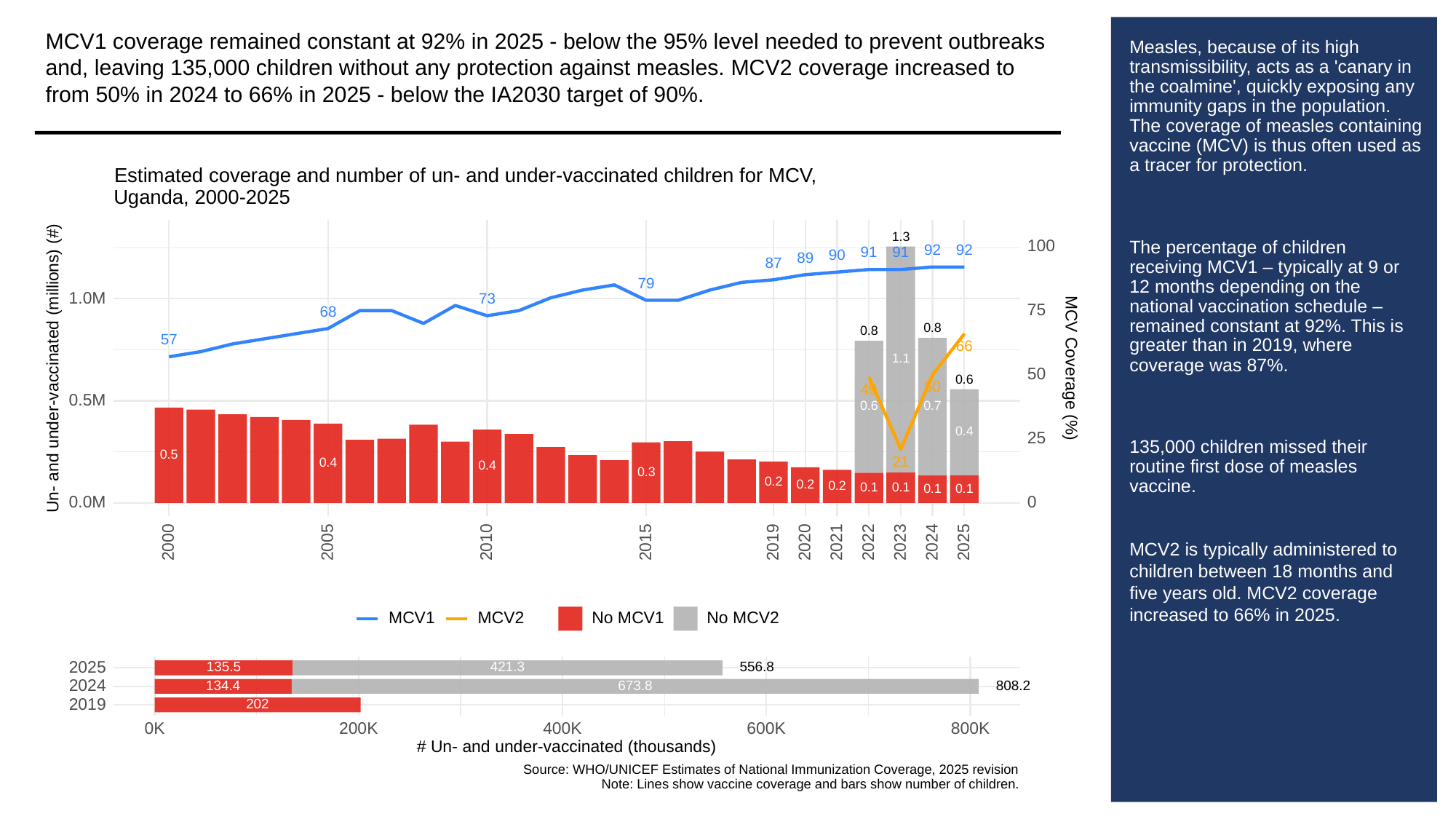

MCV1 coverage remained constant at 92% in 2025 - below the 95% level needed to prevent outbreaks and, leaving 135,000 children without any protection against measles. MCV2 coverage increased to from 50% in 2024 to 66% in 2025 - below the IA2030 target of 90%.
# Measles, because of its high transmissibility, acts as a 'canary in the coalmine', quickly exposing any immunity gaps in the population. The coverage of measles containing vaccine (MCV) is thus often used as a tracer for protection.

The percentage of children receiving MCV1 – typically at 9 or 12 months depending on the national vaccination schedule – remained constant at 92%. This is greater than in 2019, where coverage was 87%.

135,000 children missed their routine first dose of measles vaccine.

MCV2 is typically administered to children between 18 months and five years old. MCV2 coverage increased to 66% in 2025.

Estimated coverage and number of un- and under-vaccinated children for MCV,
Uganda, 2000-2025

1.3
100
92
92

91
91
90
89
87

79
1.0M
73

75
68
0.8
0.8

57

66

1.1
Un- and under-vaccinated (millions) (#)
MCV Coverage (%)
50
0.6
50
49

0.5M

0.7
0.6

0.4

25

0.5

21
0.4

0.4

0.3

0.2
0.2
0.2
0.1
0.1
0.1
0.1
0.0M
0

2023
2000
2005
2010
2015
2019
2020
2021
2022
2024
2025

MCV1
MCV2
No MCV1
No MCV2

2025
135.5
421.3
556.8

2024
134.4
673.8
808.2

2019
202

0K
200K
400K
600K
800K
# Un- and under-vaccinated (thousands)
Source: WHO/UNICEF Estimates of National Immunization Coverage, 2025 revision
Note: Lines show vaccine coverage and bars show number of children.